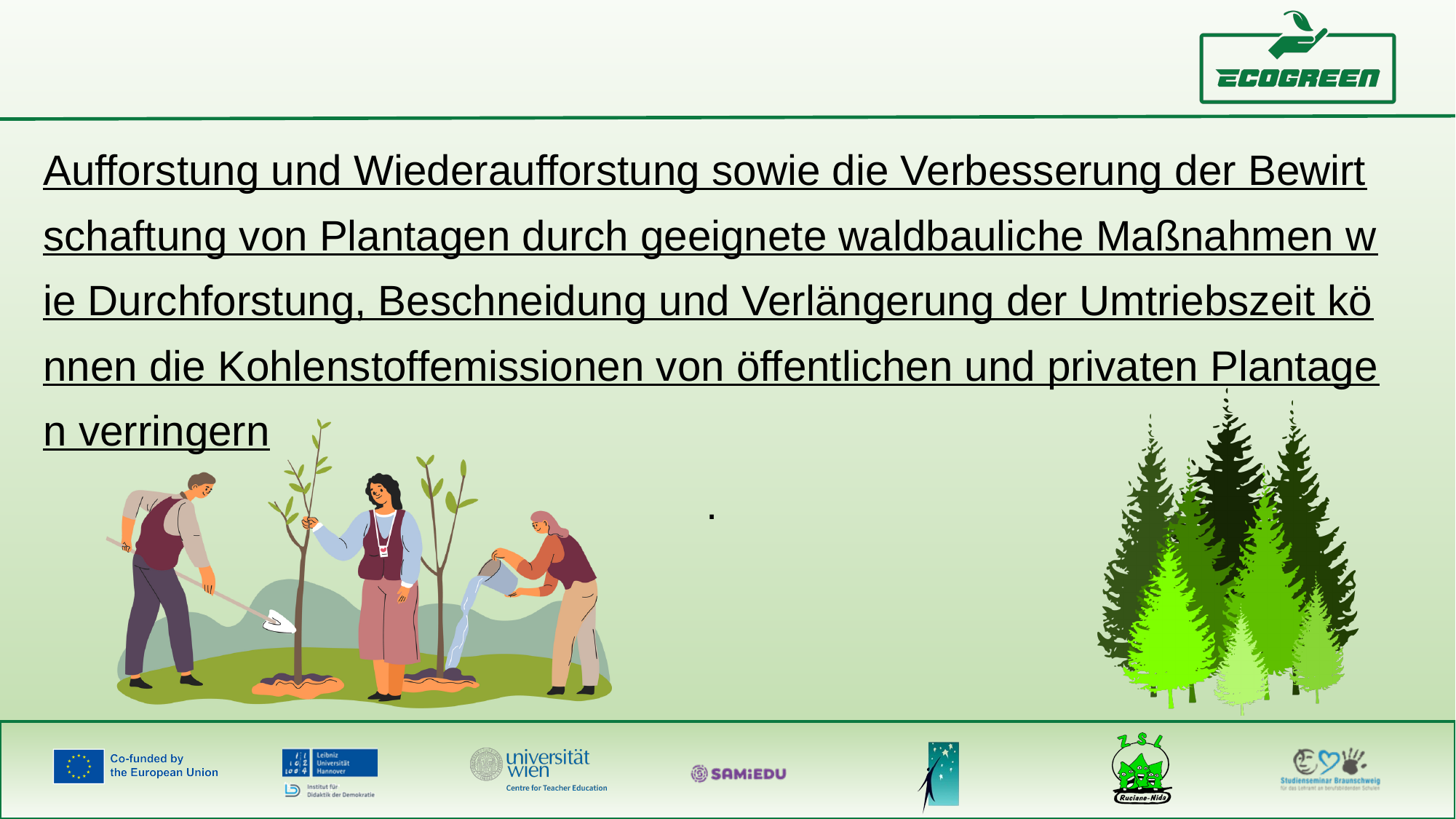

Aufforstung und Wiederaufforstung sowie die Verbesserung der Bewirtschaftung von Plantagen durch geeignete waldbauliche Maßnahmen wie Durchforstung, Beschneidung und Verlängerung der Umtriebszeit können die Kohlenstoffemissionen von öffentlichen und privaten Plantagen verringern.